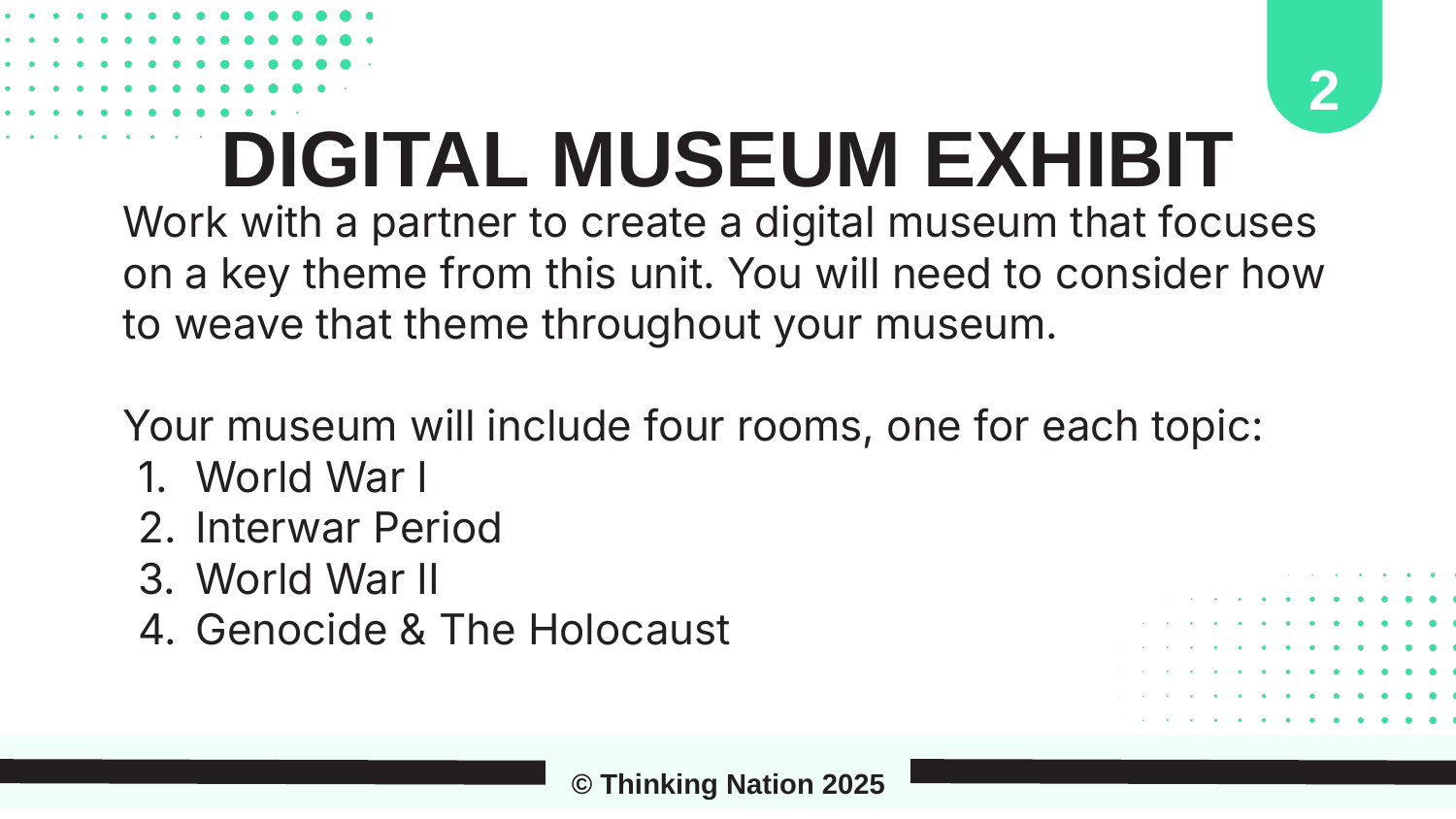

2
DIGITAL MUSEUM EXHIBIT
Work with a partner to create a digital museum that focuses on a key theme from this unit. You will need to consider how to weave that theme throughout your museum.

Your museum will include four rooms, one for each topic:
World War I
Interwar Period
World War II
Genocide & The Holocaust

© Thinking Nation 2025